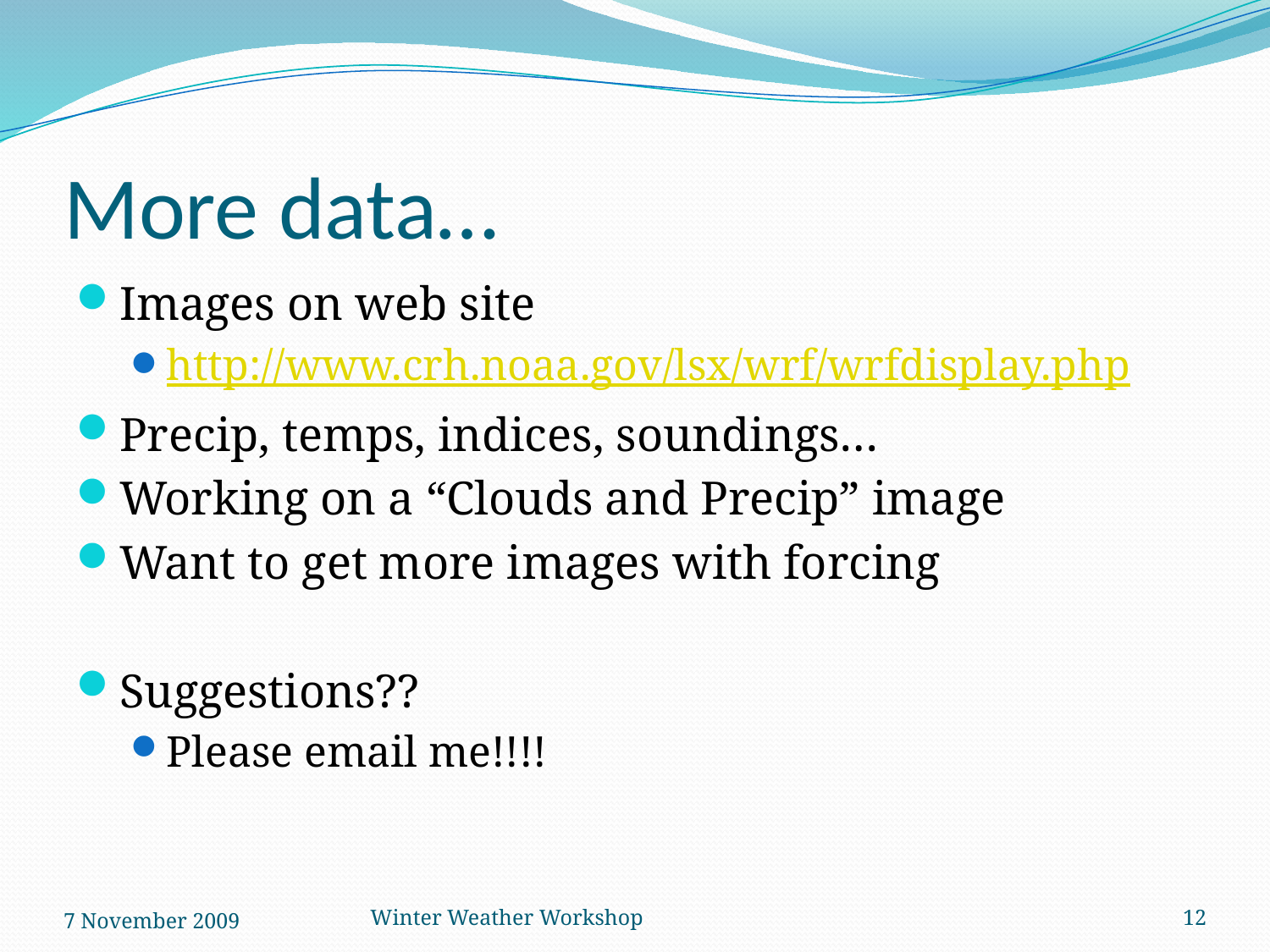

# More data…
Images on web site
http://www.crh.noaa.gov/lsx/wrf/wrfdisplay.php
Precip, temps, indices, soundings…
Working on a “Clouds and Precip” image
Want to get more images with forcing

Suggestions??
Please email me!!!!
7 November 2009
Winter Weather Workshop
12